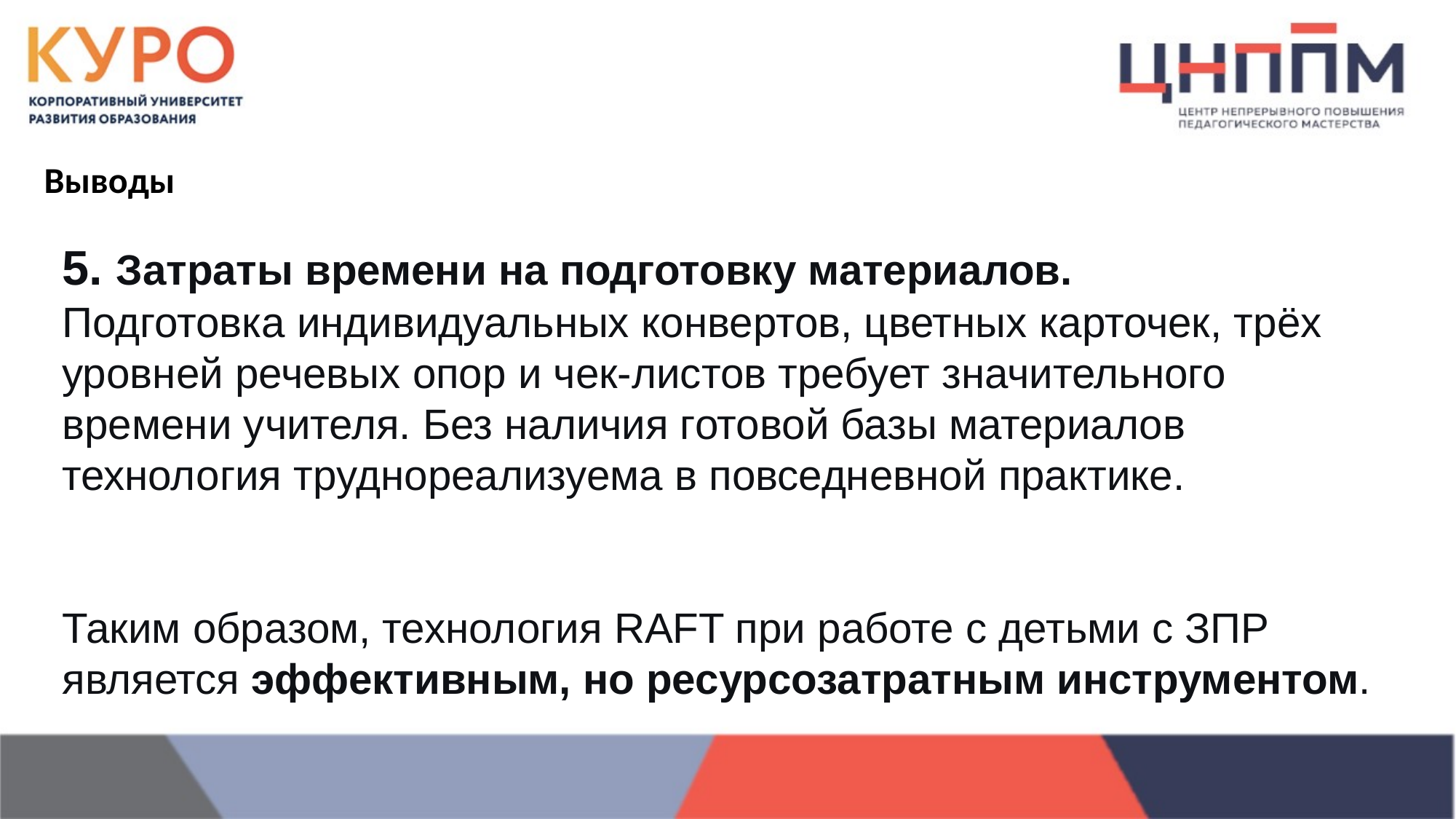

Выводы
5. Затраты времени на подготовку материалов.
Подготовка индивидуальных конвертов, цветных карточек, трёх уровней речевых опор и чек-листов требует значительного времени учителя. Без наличия готовой базы материалов технология труднореализуема в повседневной практике.

Таким образом, технология RAFT при работе с детьми с ЗПР является эффективным, но ресурсозатратным инструментом.